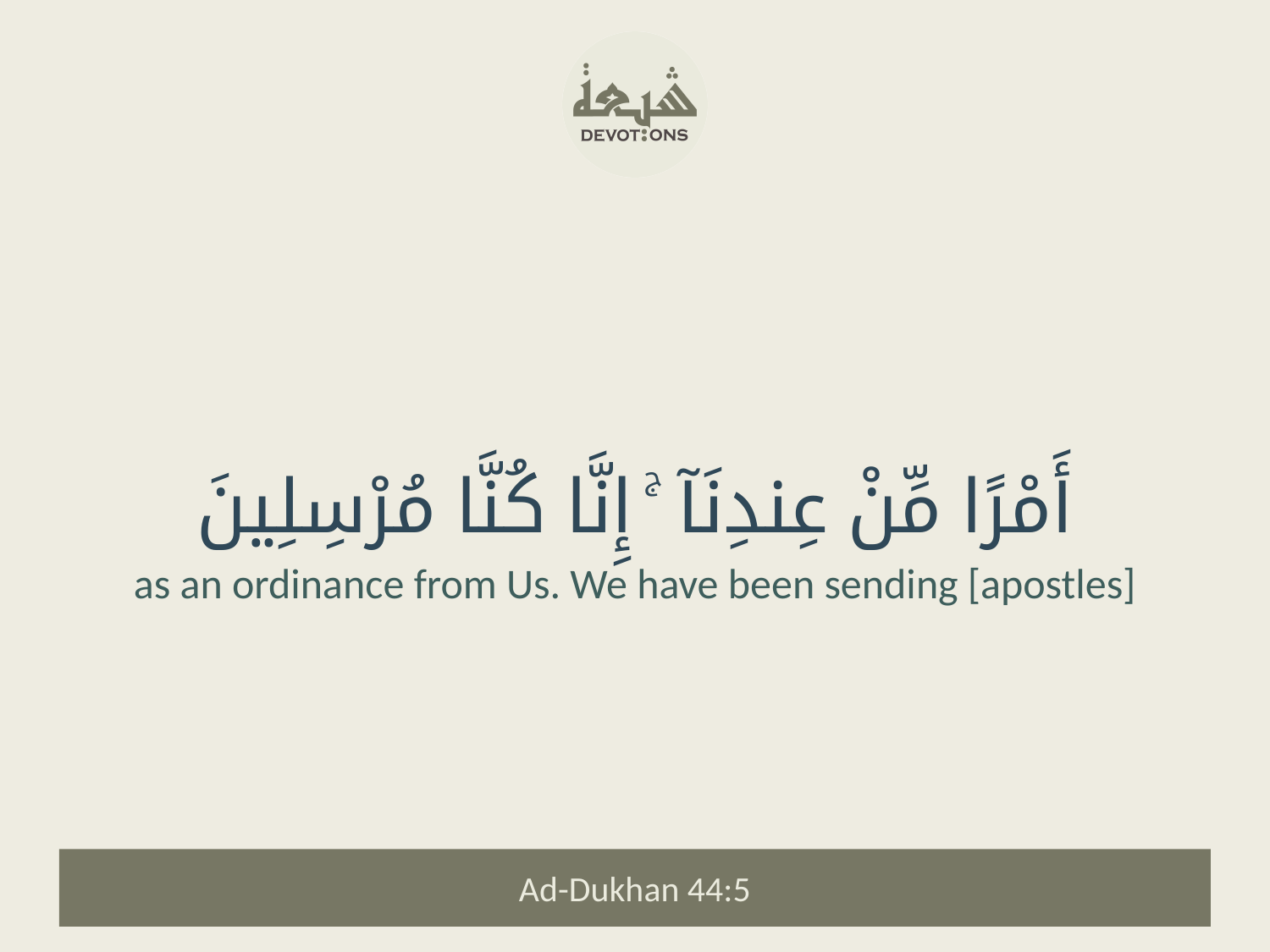

أَمْرًا مِّنْ عِندِنَآ ۚ إِنَّا كُنَّا مُرْسِلِينَ
as an ordinance from Us. We have been sending [apostles]
Ad-Dukhan 44:5